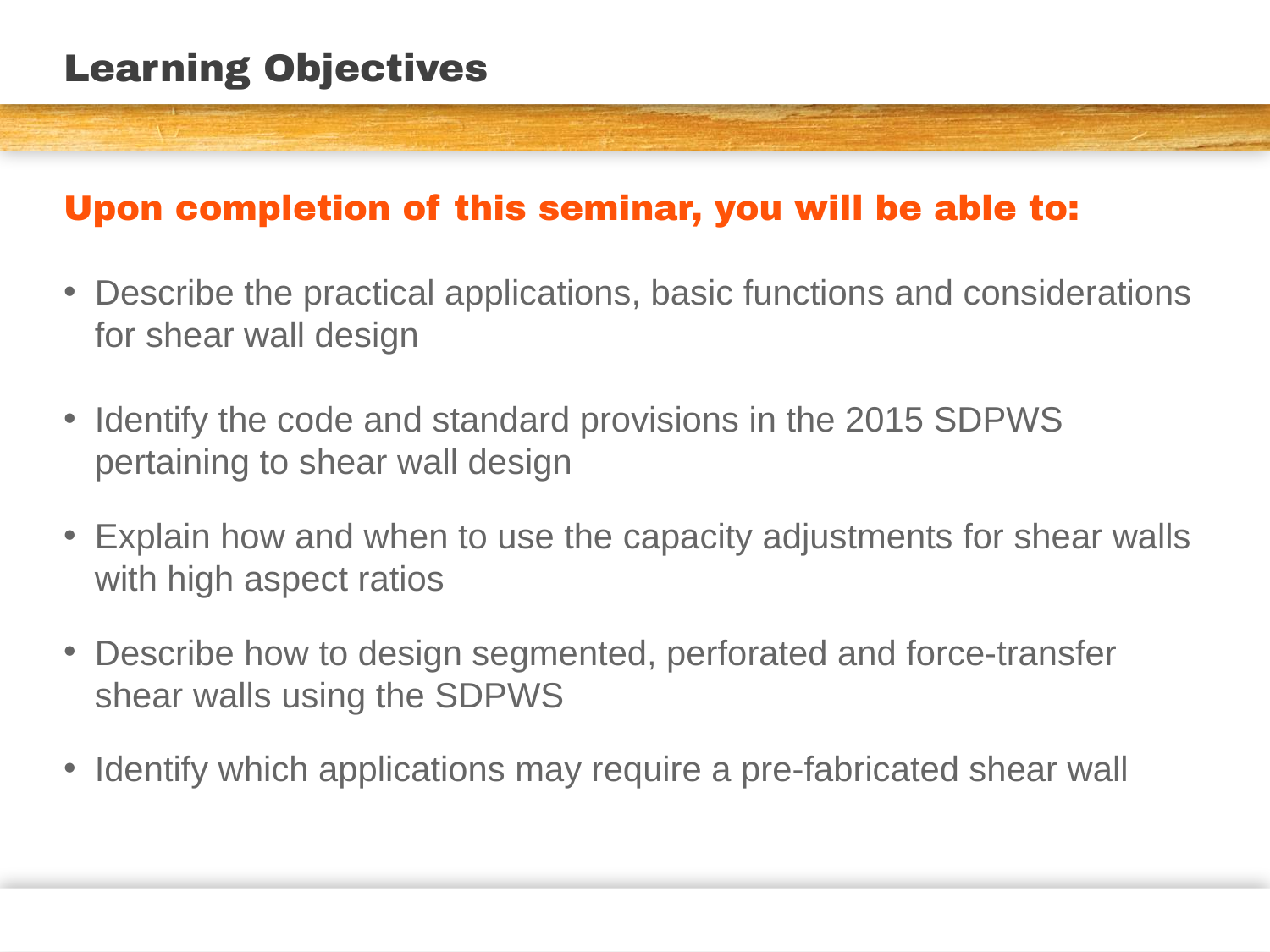

# Learning Objectives
Upon completion of this seminar, you will be able to:
Describe the practical applications, basic functions and considerations for shear wall design
Identify the code and standard provisions in the 2015 SDPWS pertaining to shear wall design
Explain how and when to use the capacity adjustments for shear walls with high aspect ratios
Describe how to design segmented, perforated and force-transfer shear walls using the SDPWS
Identify which applications may require a pre-fabricated shear wall